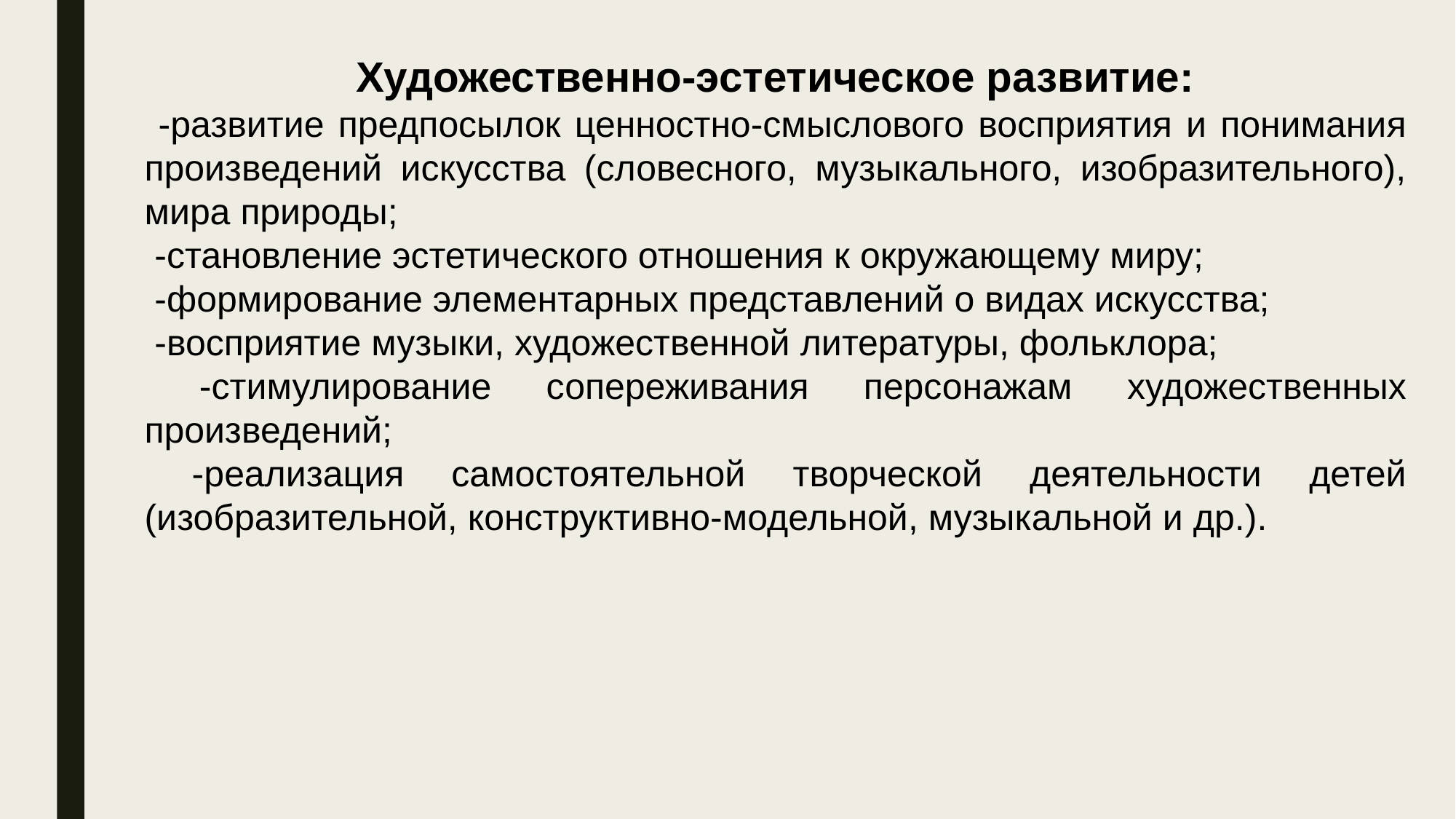

Художественно-эстетическое развитие:
 -развитие предпосылок ценностно-смыслового восприятия и понимания произведений искусства (словесного, музыкального, изобразительного), мира природы;
 -становление эстетического отношения к окружающему миру;
 -формирование элементарных представлений о видах искусства;
 -восприятие музыки, художественной литературы, фольклора;
 -стимулирование сопереживания персонажам художественных произведений;
 -реализация самостоятельной творческой деятельности детей (изобразительной, конструктивно-модельной, музыкальной и др.).